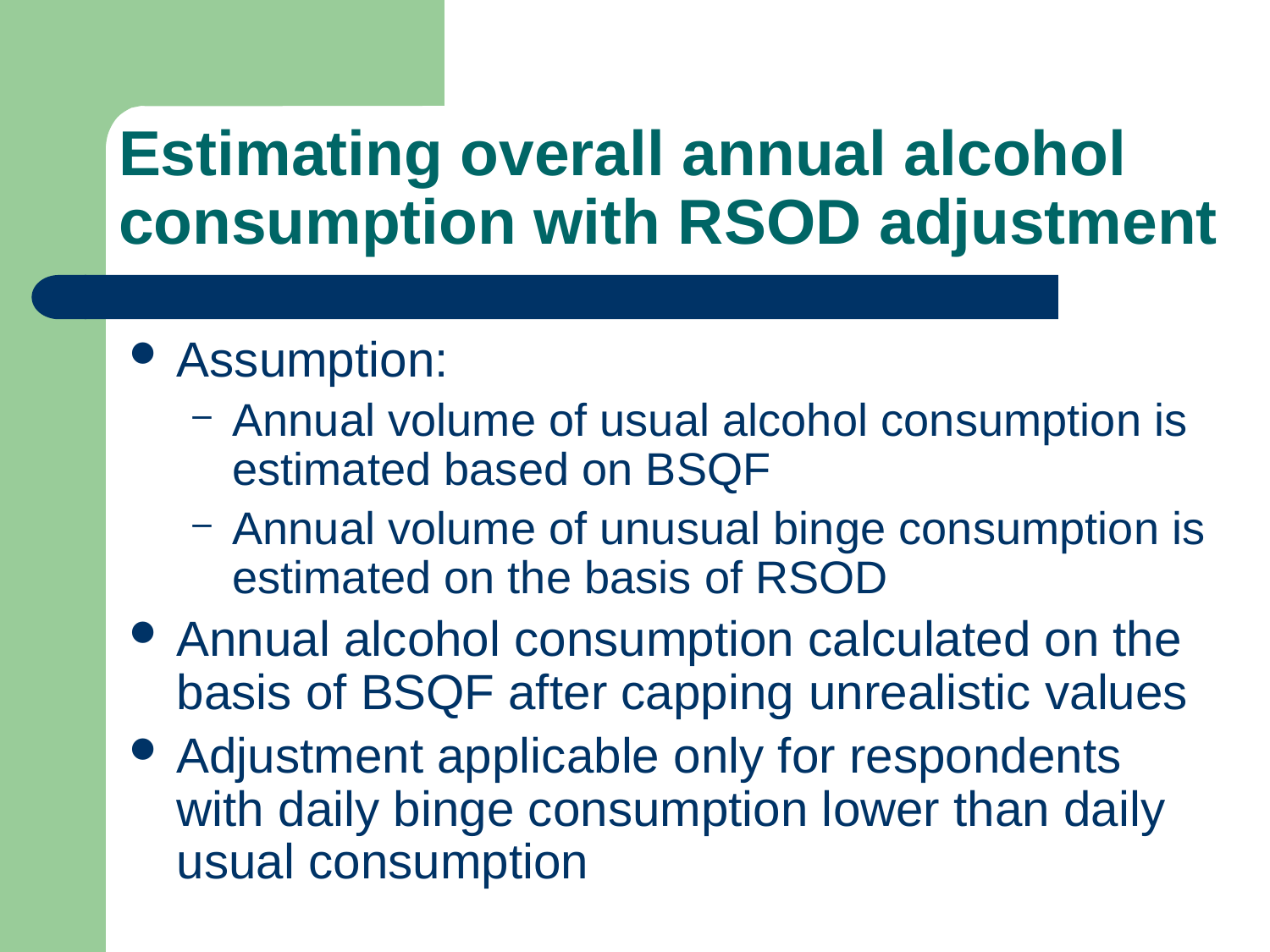

# Estimating overall annual alcohol consumption with RSOD adjustment
Assumption:
Annual volume of usual alcohol consumption is estimated based on BSQF
Annual volume of unusual binge consumption is estimated on the basis of RSOD
Annual alcohol consumption calculated on the basis of BSQF after capping unrealistic values
Adjustment applicable only for respondents with daily binge consumption lower than daily usual consumption